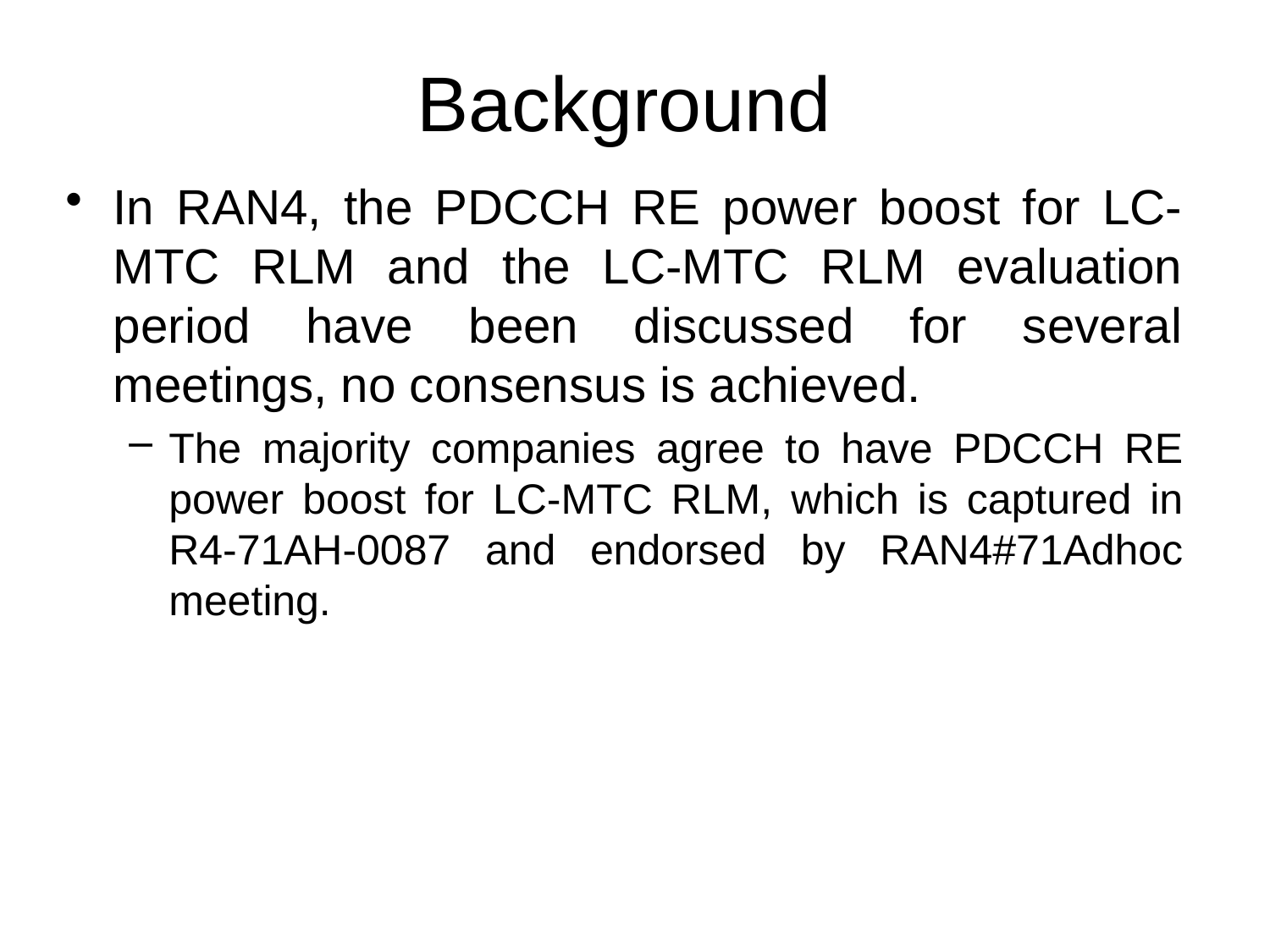

# Background
In RAN4, the PDCCH RE power boost for LC-MTC RLM and the LC-MTC RLM evaluation period have been discussed for several meetings, no consensus is achieved.
The majority companies agree to have PDCCH RE power boost for LC-MTC RLM, which is captured in R4-71AH-0087 and endorsed by RAN4#71Adhoc meeting.